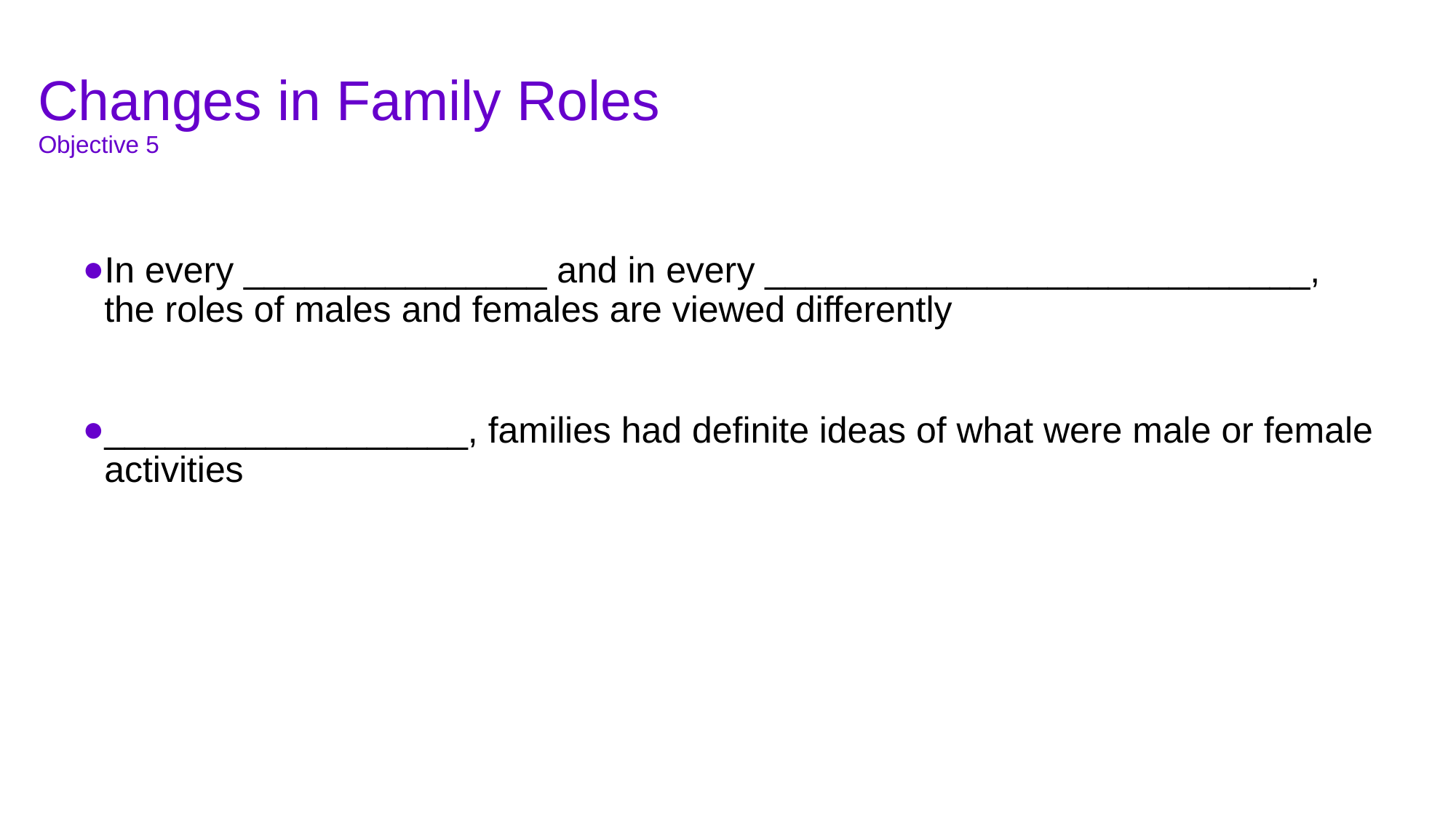

# Changes in Family Roles Objective 5
In every _______________ and in every ___________________________, the roles of males and females are viewed differently

__________________, families had definite ideas of what were male or female activities